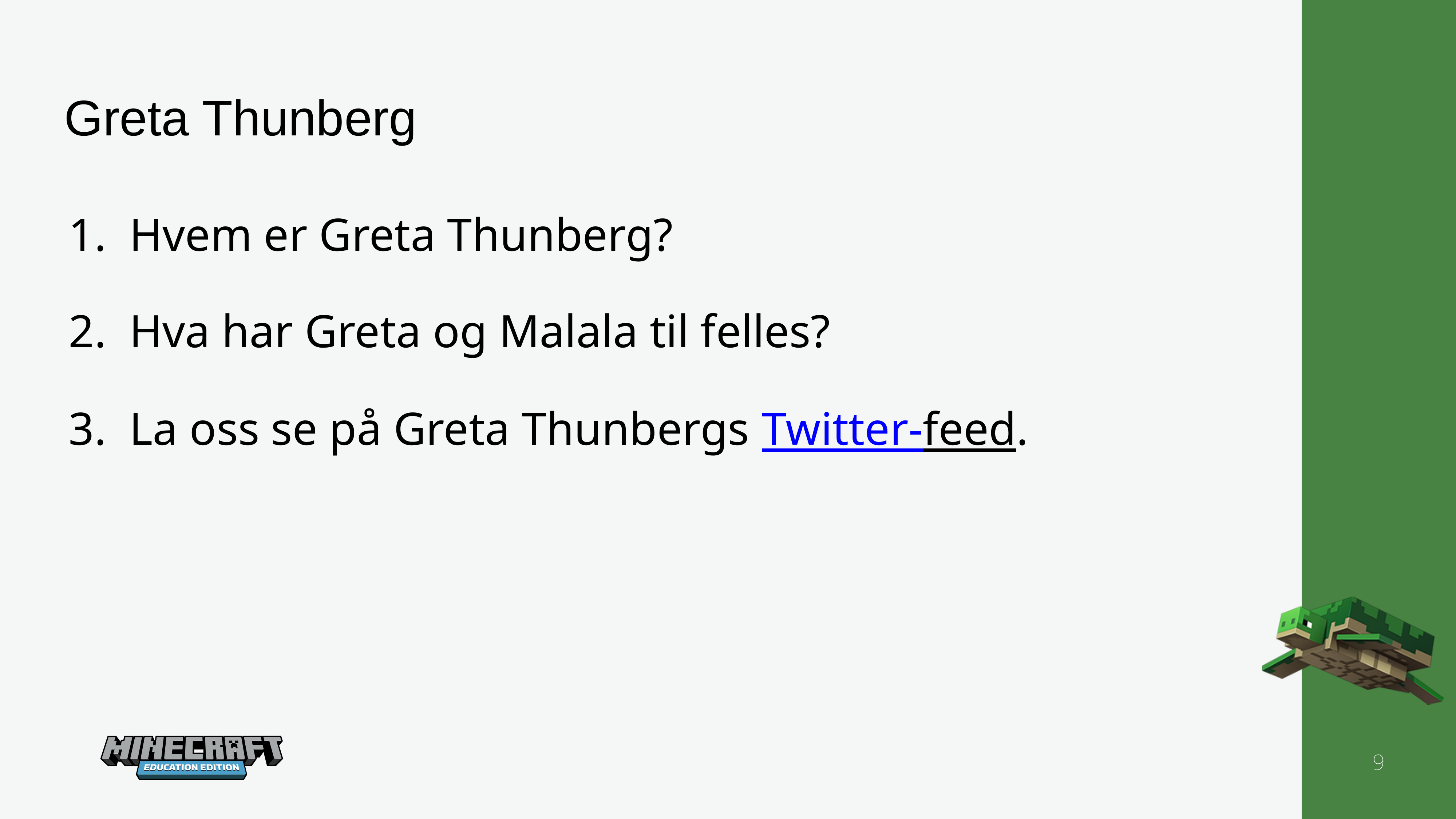

Greta Thunberg
Hvem er Greta Thunberg?
Hva har Greta og Malala til felles?
La oss se på Greta Thunbergs Twitter-feed.
9